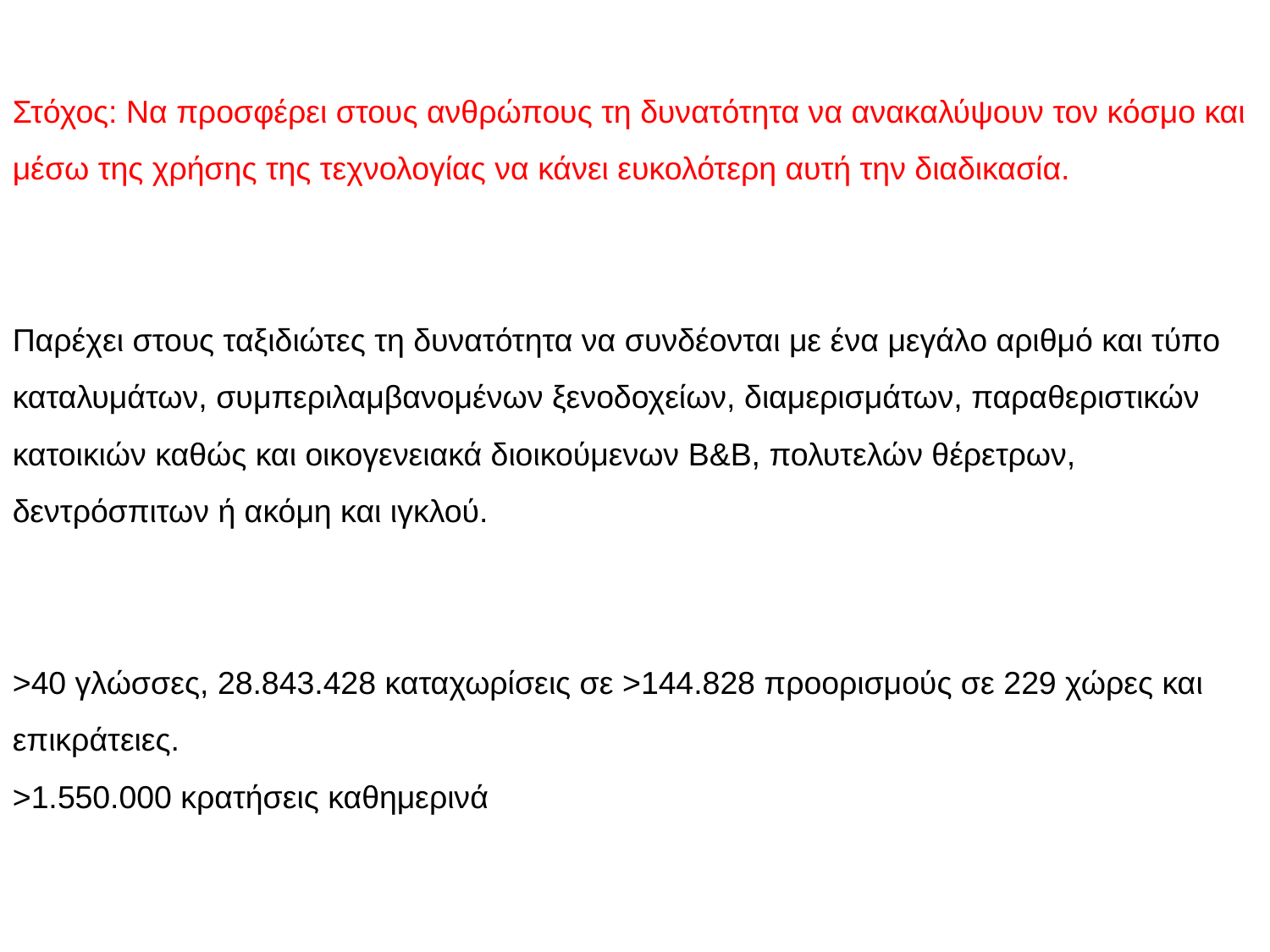

Στόχος: Να προσφέρει στους ανθρώπους τη δυνατότητα να ανακαλύψουν τον κόσμο και μέσω της χρήσης της τεχνολογίας να κάνει ευκολότερη αυτή την διαδικασία.

Παρέχει στους ταξιδιώτες τη δυνατότητα να συνδέονται με ένα μεγάλο αριθμό και τύπο καταλυμάτων, συμπεριλαμβανομένων ξενοδοχείων, διαμερισμάτων, παραθεριστικών κατοικιών καθώς και οικογενειακά διοικούμενων B&Β, πολυτελών θέρετρων, δεντρόσπιτων ή ακόμη και ιγκλού.

>40 γλώσσες, 28.843.428 καταχωρίσεις σε >144.828 προορισμούς σε 229 χώρες και επικράτειες.
>1.550.000 κρατήσεις καθημερινά